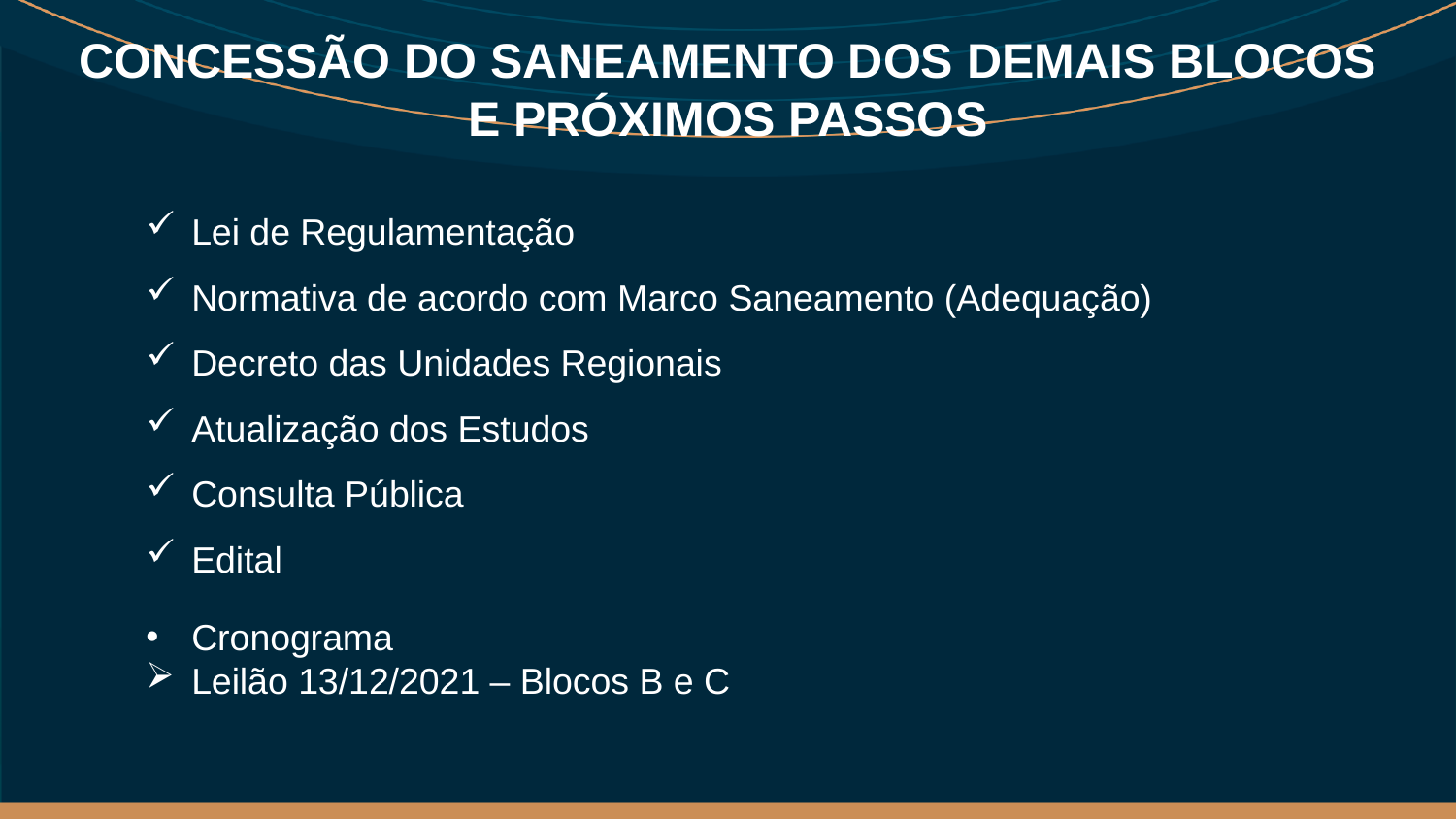

# CONCESSÃO DO SANEAMENTO DOS DEMAIS BLOCOS E PRÓXIMOS PASSOS
Lei de Regulamentação
Normativa de acordo com Marco Saneamento (Adequação)
Decreto das Unidades Regionais
Atualização dos Estudos
Consulta Pública
Edital
Cronograma
Leilão 13/12/2021 – Blocos B e C